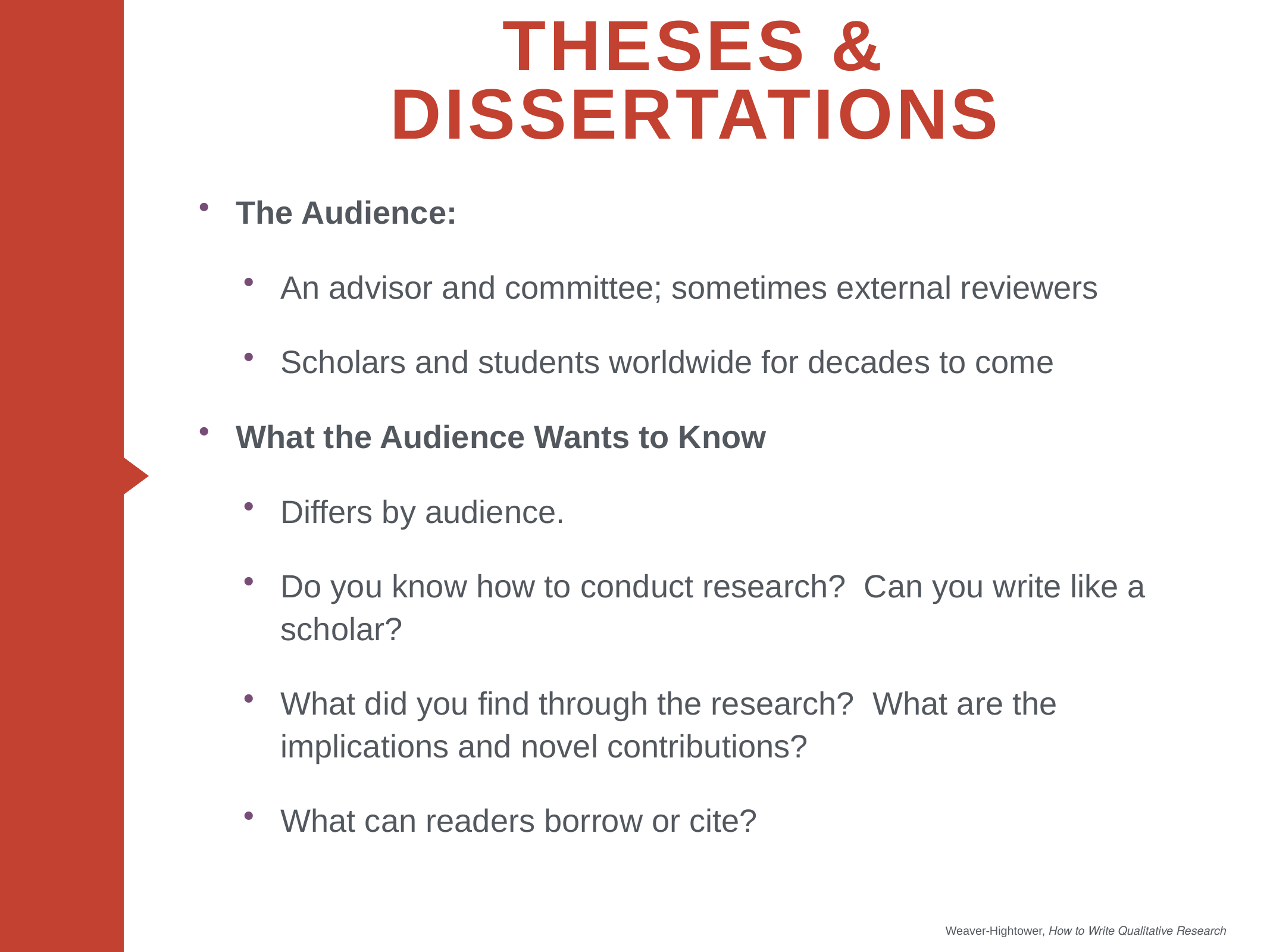

# Theses & Dissertations
The Audience:
An advisor and committee; sometimes external reviewers
Scholars and students worldwide for decades to come
What the Audience Wants to Know
Differs by audience.
Do you know how to conduct research?  Can you write like a scholar?
What did you find through the research?  What are the implications and novel contributions?
What can readers borrow or cite?